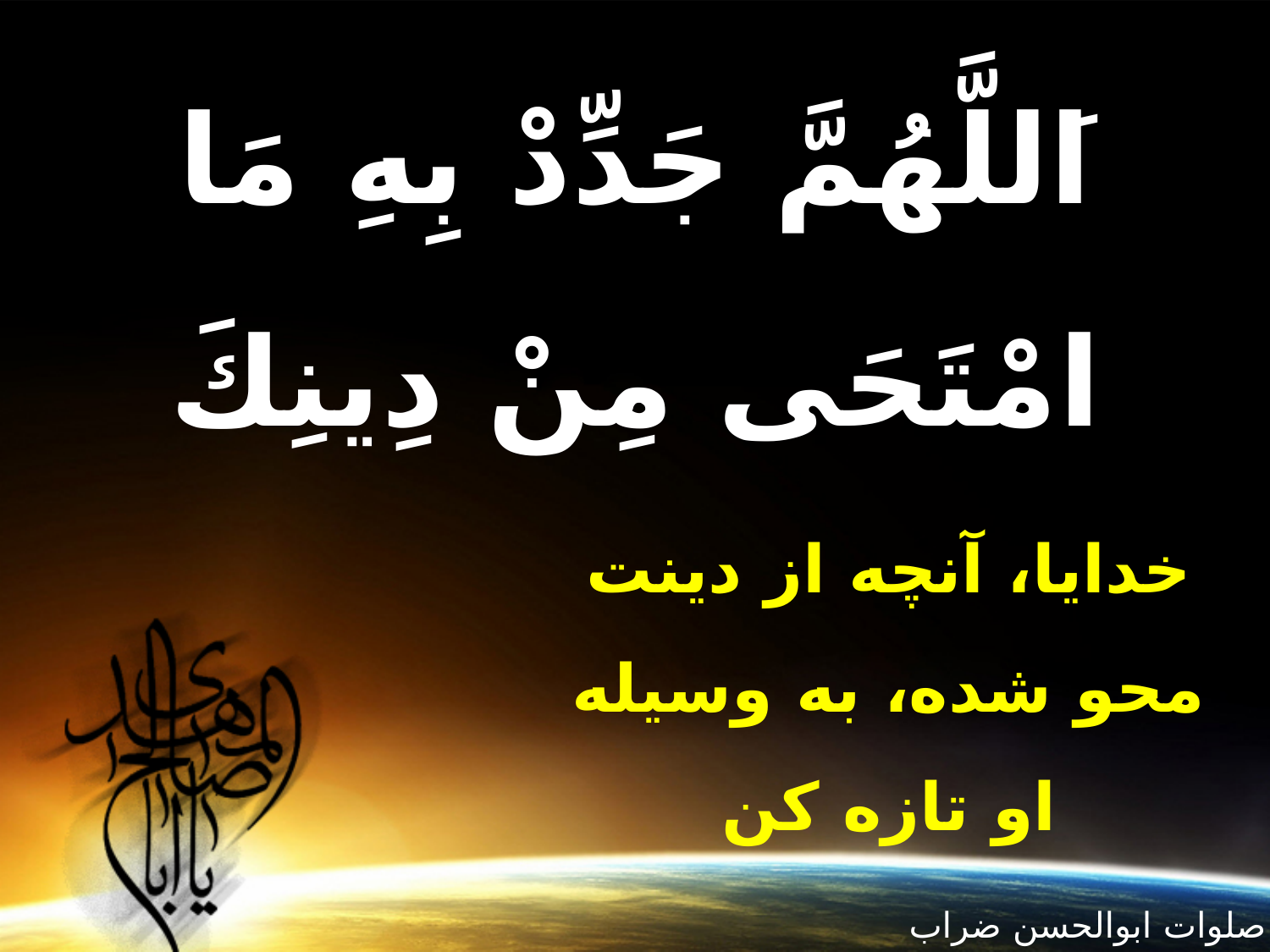

اَللَّهُمَّ جَدِّدْ بِهِ مَا امْتَحَى مِنْ دِينِكَ
خدايا، آنچه از دينت محو شده، به وسيله او تازه كن